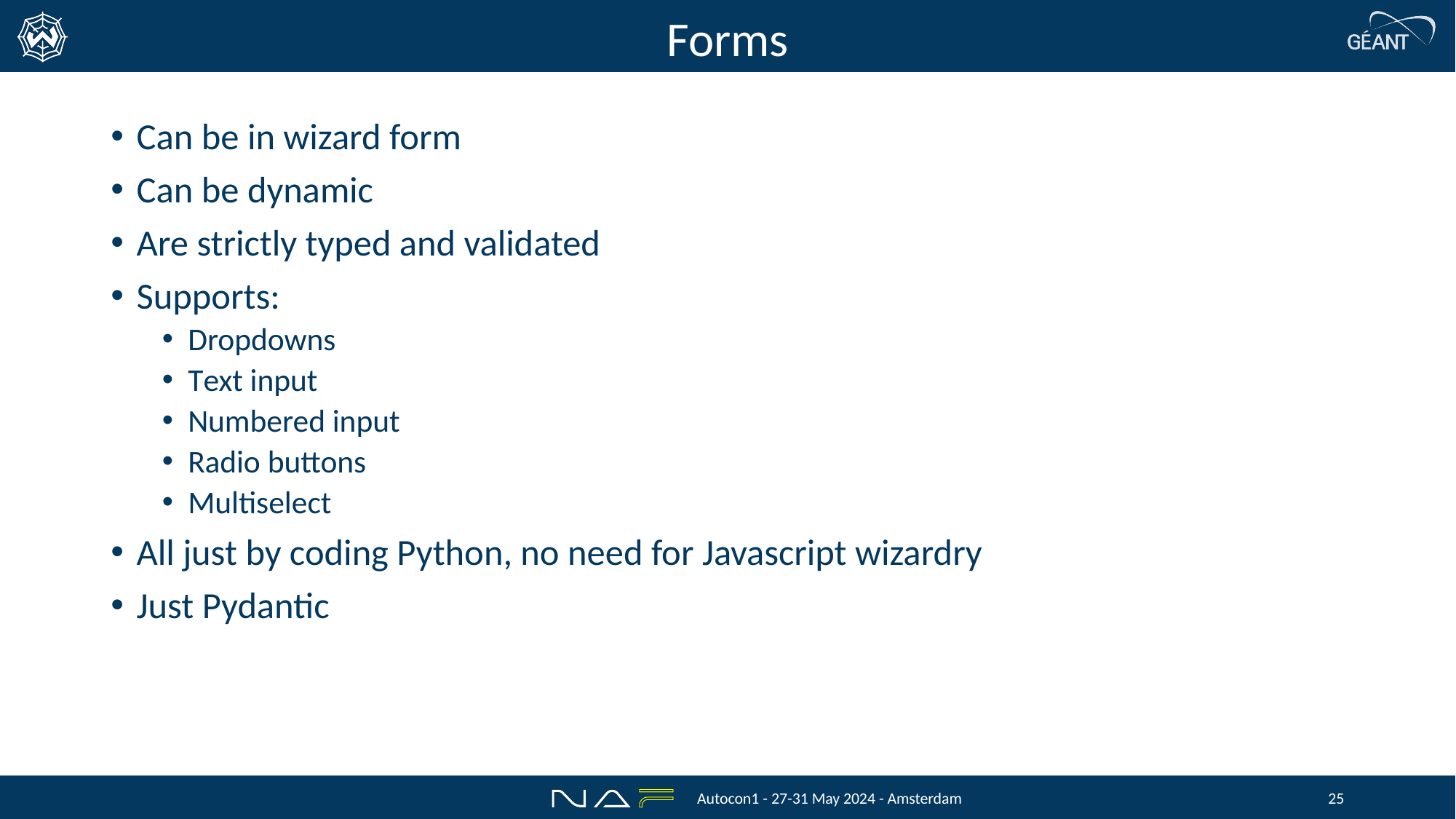

# Forms
Can be in wizard form
Can be dynamic
Are strictly typed and validated
Supports:
Dropdowns
Text input
Numbered input
Radio buttons
Multiselect
All just by coding Python, no need for Javascript wizardry
Just Pydantic
Autocon1 - 27-31 May 2024 - Amsterdam
25